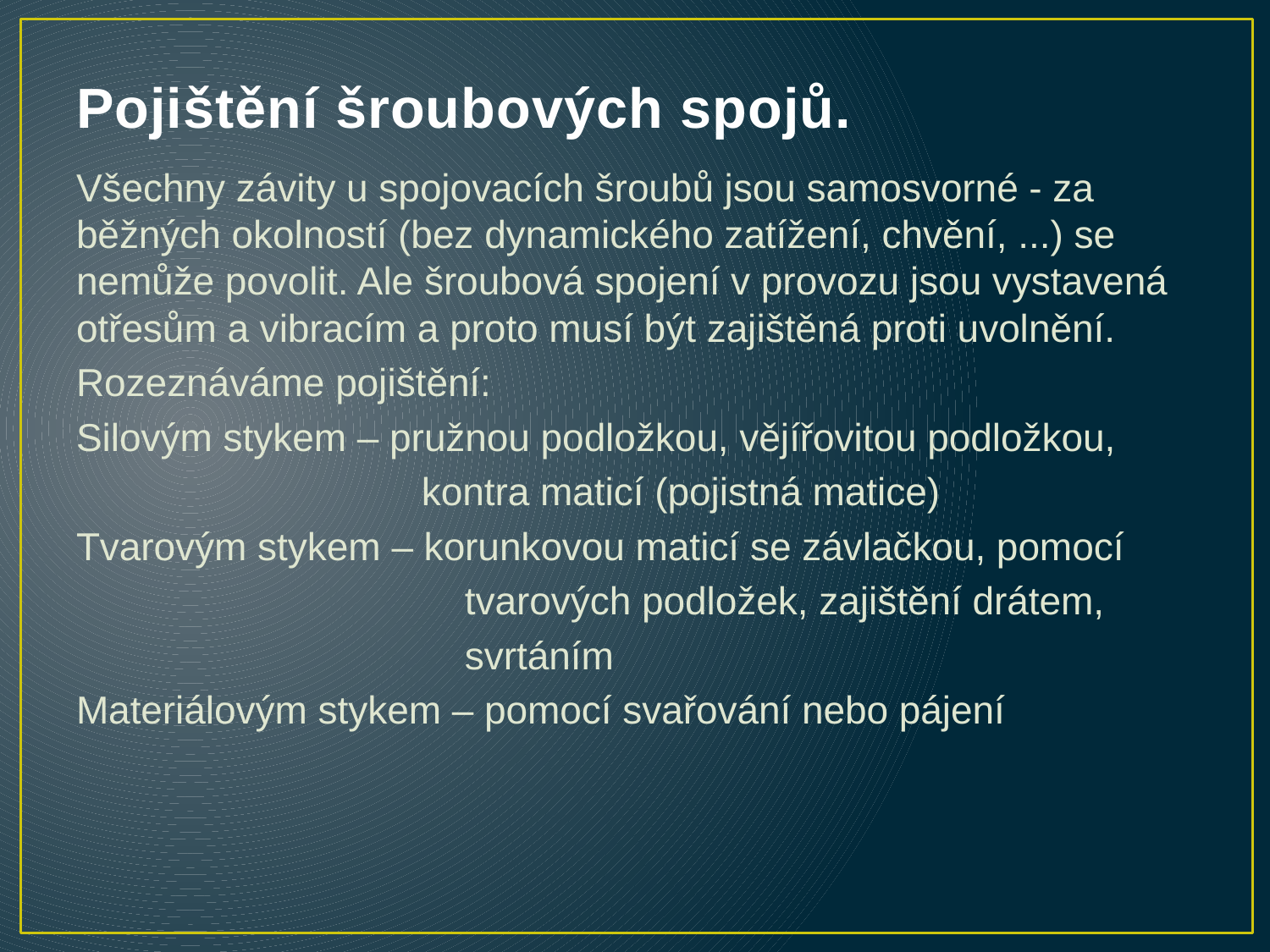

# Pojištění šroubových spojů.
Všechny závity u spojovacích šroubů jsou samosvorné - za běžných okolností (bez dynamického zatížení, chvění, ...) se nemůže povolit. Ale šroubová spojení v provozu jsou vystavená otřesům a vibracím a proto musí být zajištěná proti uvolnění.
Rozeznáváme pojištění:
Silovým stykem – pružnou podložkou, vějířovitou podložkou,
                                kontra maticí (pojistná matice)
Tvarovým stykem – korunkovou maticí se závlačkou, pomocí
                                    tvarových podložek, zajištění drátem,
                                    svrtáním
Materiálovým stykem – pomocí svařování nebo pájení